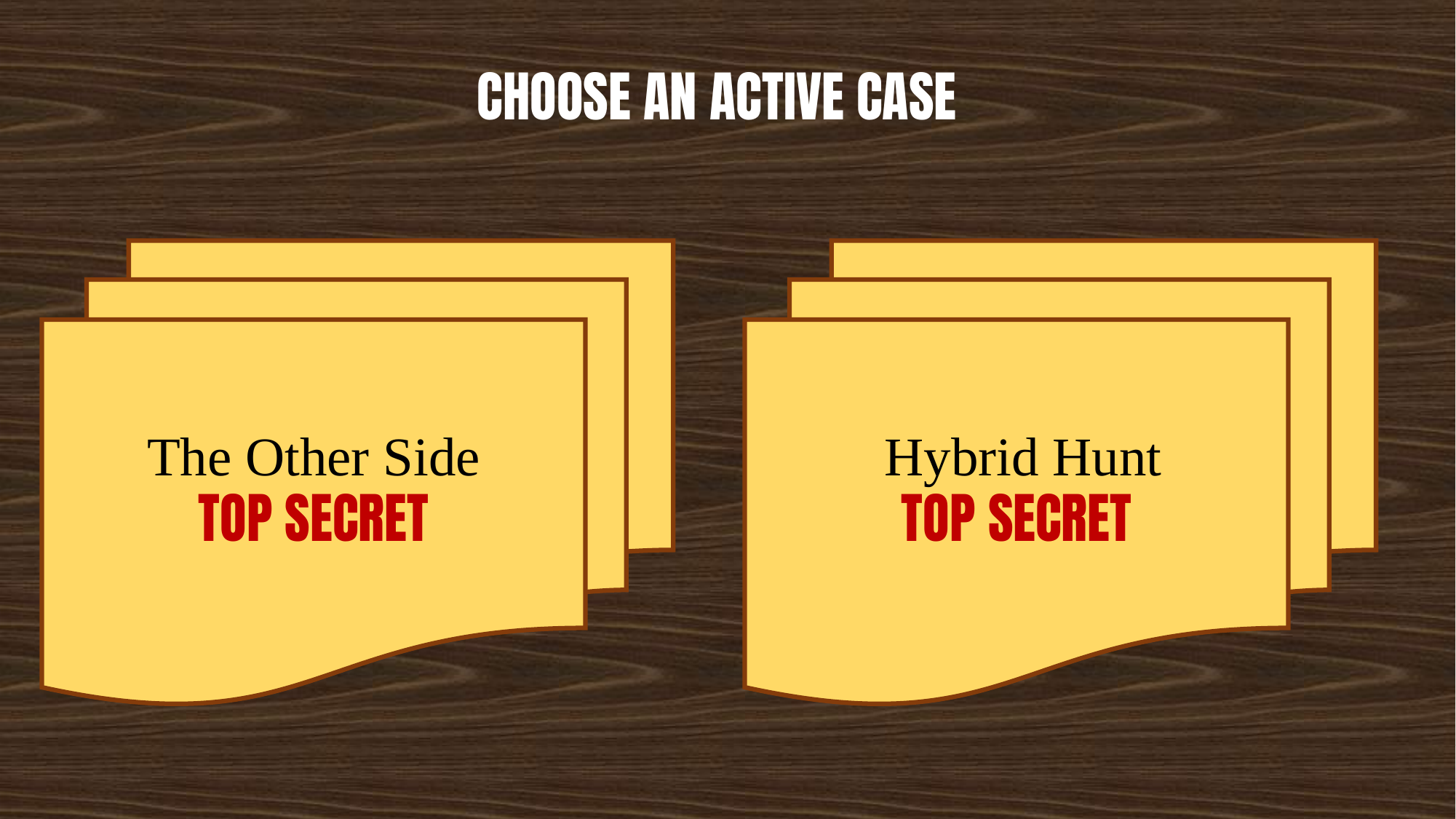

CHOOSE AN ACTIVE CASE
 Hybrid Hunt
TOP SECRET

The Other Side
TOP SECRET